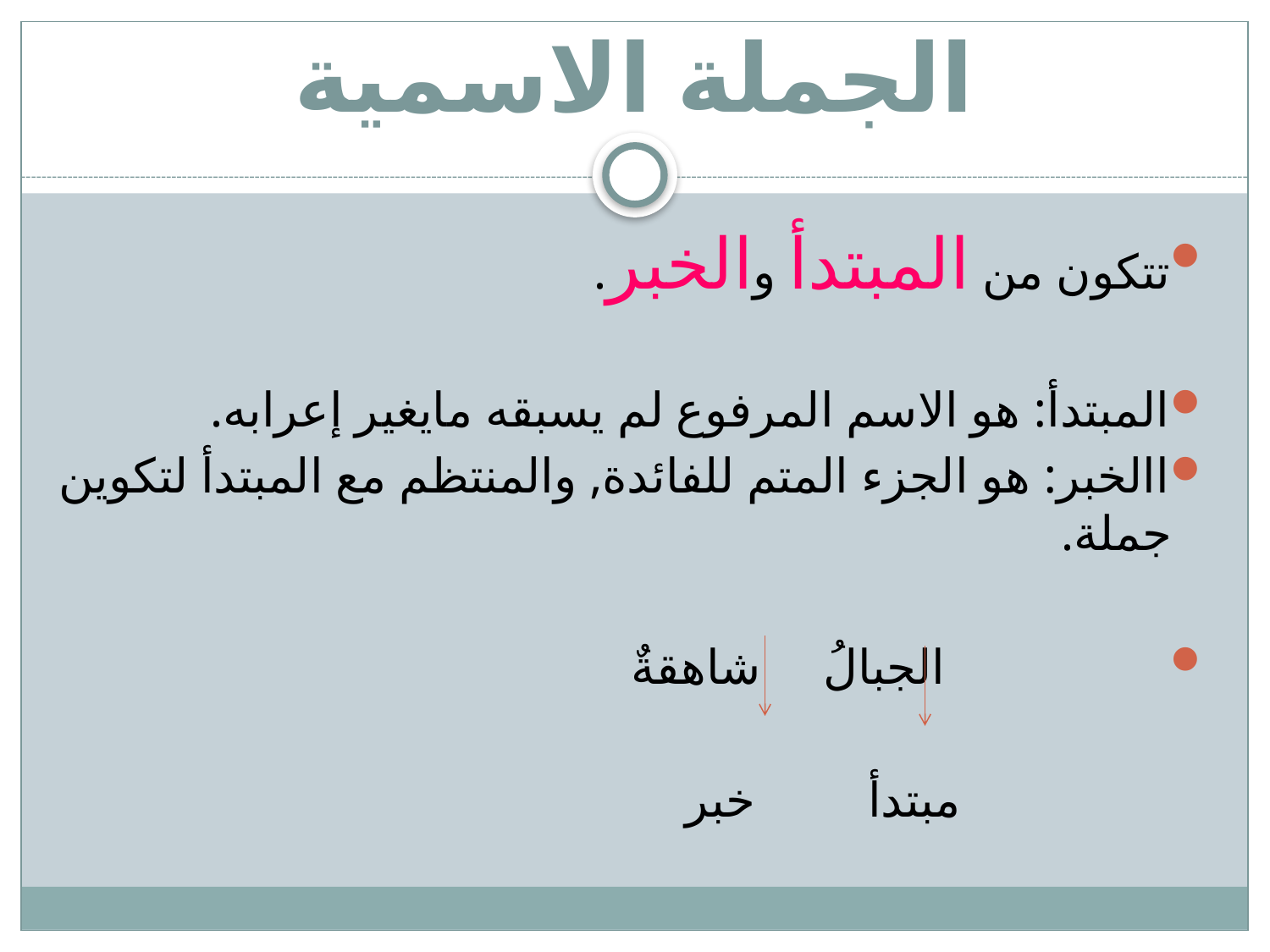

# الجملة الاسمية
تتكون من المبتدأ والخبر.

المبتدأ: هو الاسم المرفوع لم يسبقه مايغير إعرابه.
االخبر: هو الجزء المتم للفائدة, والمنتظم مع المبتدأ لتكوين جملة.

                  الجبالُ     شاهقةٌ

                    مبتدأ         خبر